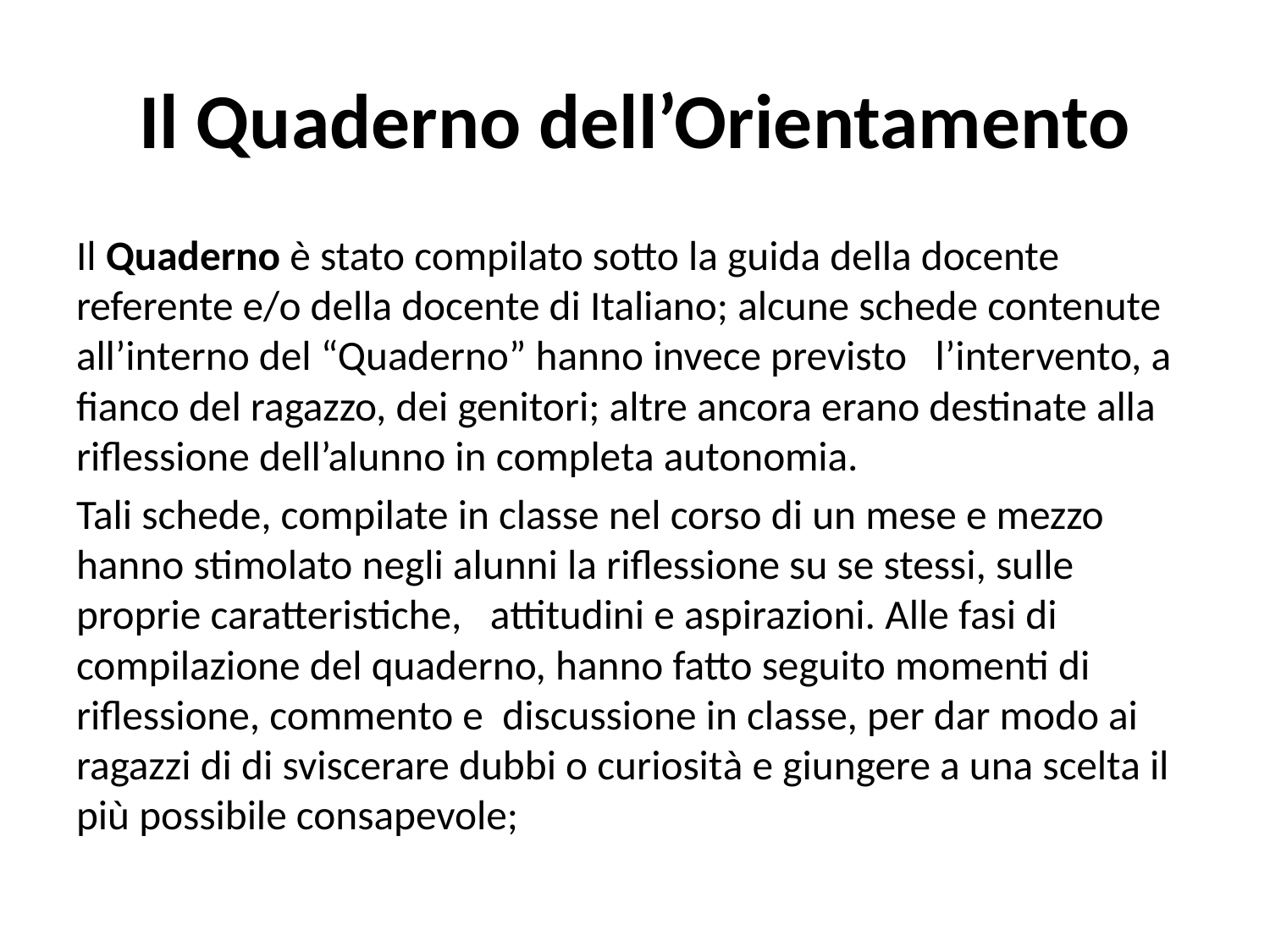

# Il Quaderno dell’Orientamento
Il Quaderno è stato compilato sotto la guida della docente referente e/o della docente di Italiano; alcune schede contenute all’interno del “Quaderno” hanno invece previsto   l’intervento, a fianco del ragazzo, dei genitori; altre ancora erano destinate alla riflessione dell’alunno in completa autonomia.
Tali schede, compilate in classe nel corso di un mese e mezzo  hanno stimolato negli alunni la riflessione su se stessi, sulle  proprie caratteristiche,   attitudini e aspirazioni. Alle fasi di compilazione del quaderno, hanno fatto seguito momenti di  riflessione, commento e  discussione in classe, per dar modo ai ragazzi di di sviscerare dubbi o curiosità e giungere a una scelta il più possibile consapevole;